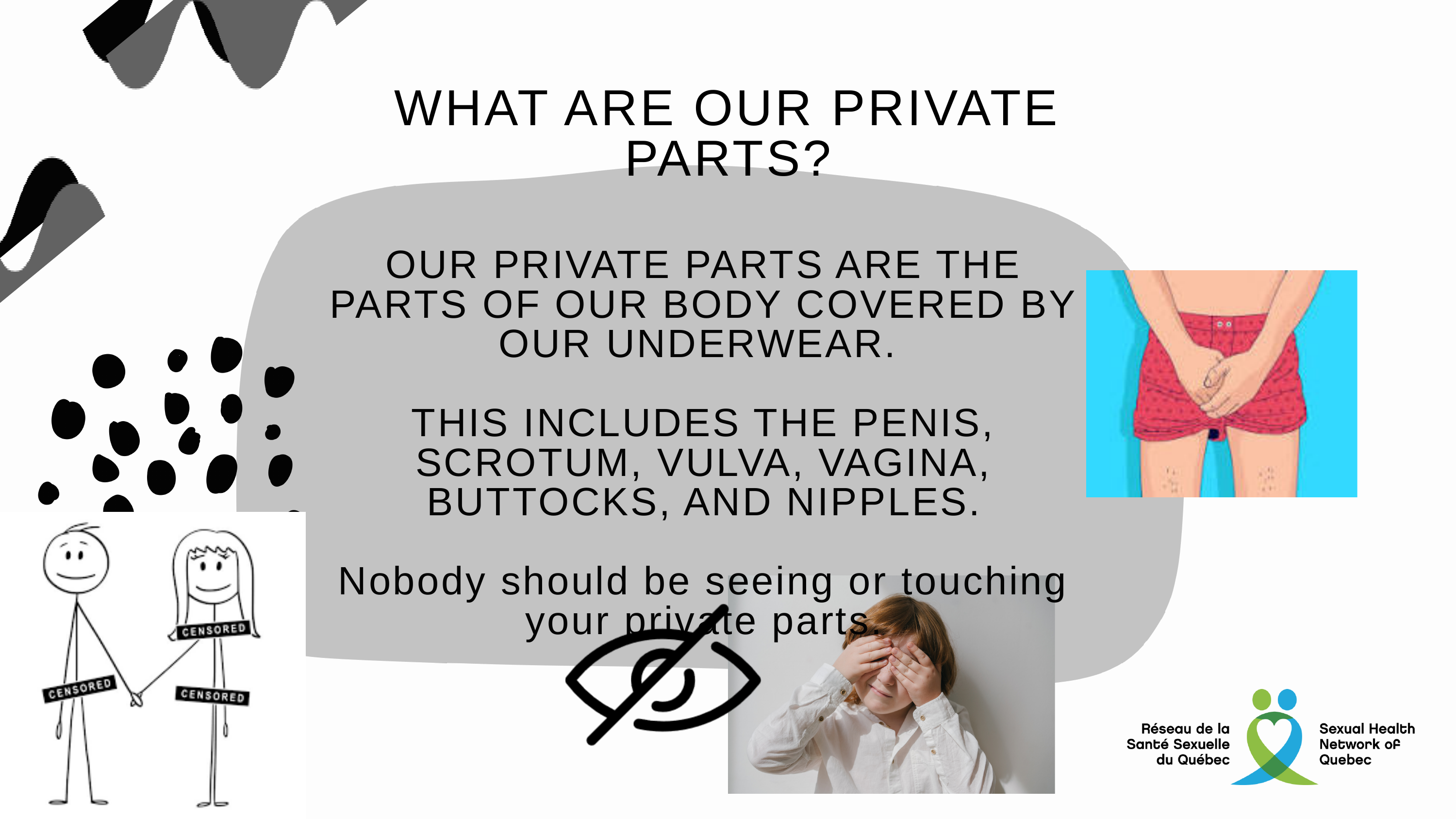

WHAT ARE OUR PRIVATE PARTS?

OUR PRIVATE PARTS ARE THE PARTS OF OUR BODY COVERED BY OUR UNDERWEAR.

THIS INCLUDES THE PENIS, SCROTUM, VULVA, VAGINA, BUTTOCKS, AND NIPPLES.

Nobody should be seeing or touching your private parts.